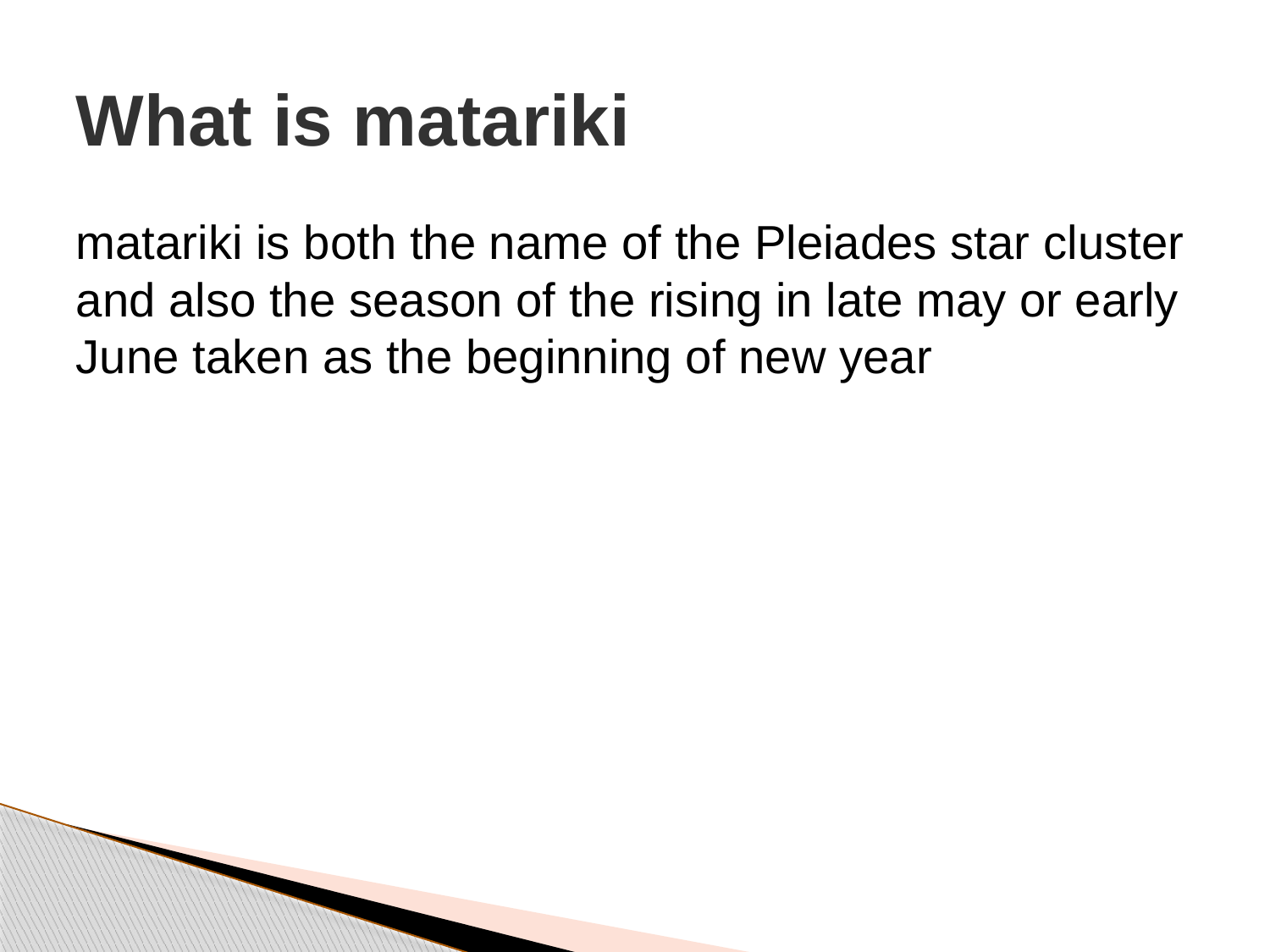

# What is matariki
matariki is both the name of the Pleiades star cluster and also the season of the rising in late may or early June taken as the beginning of new year